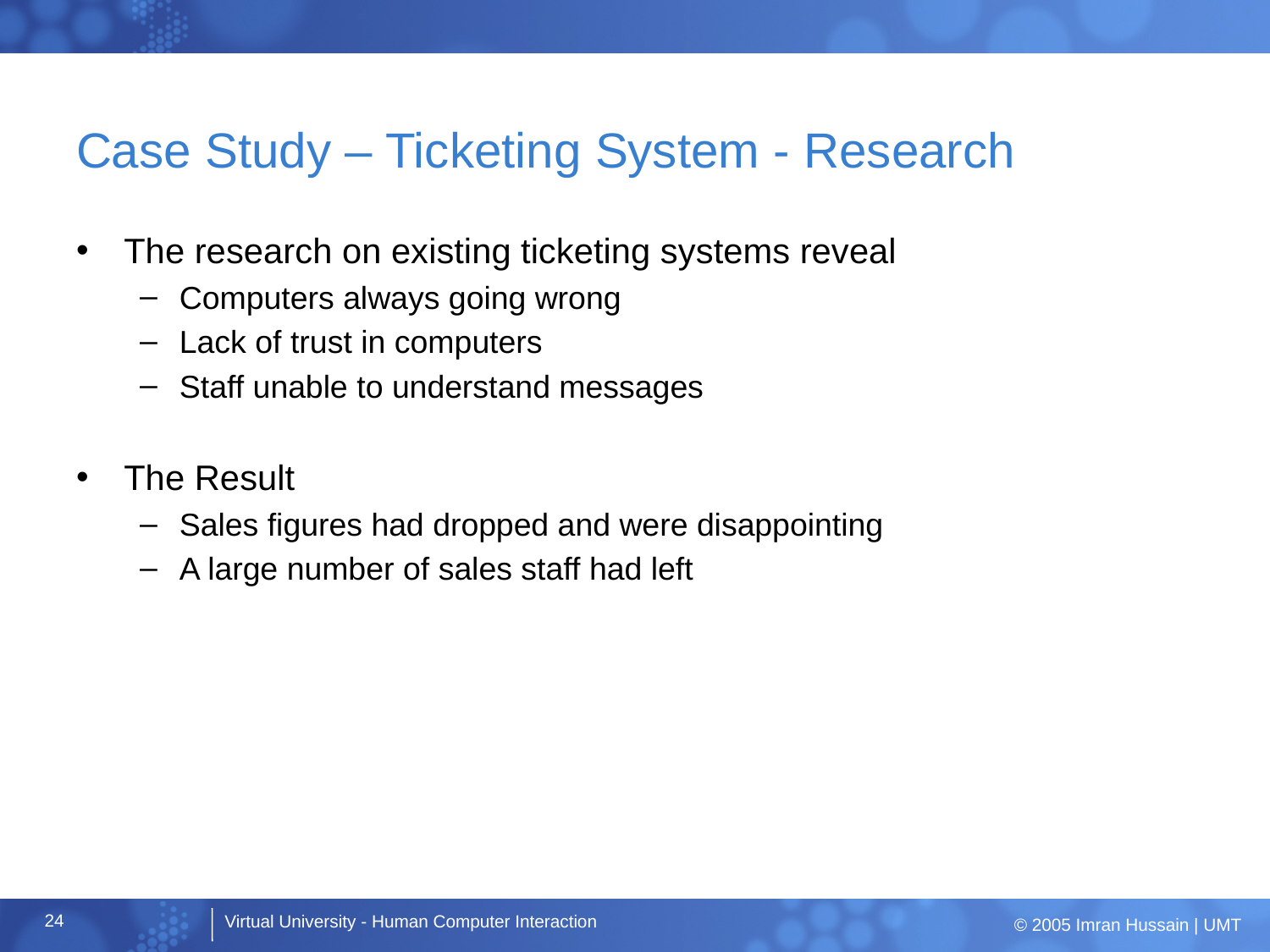

# Case Study – Ticketing System - Research
The research on existing ticketing systems reveal
Computers always going wrong
Lack of trust in computers
Staff unable to understand messages

The Result
Sales figures had dropped and were disappointing
A large number of sales staff had left